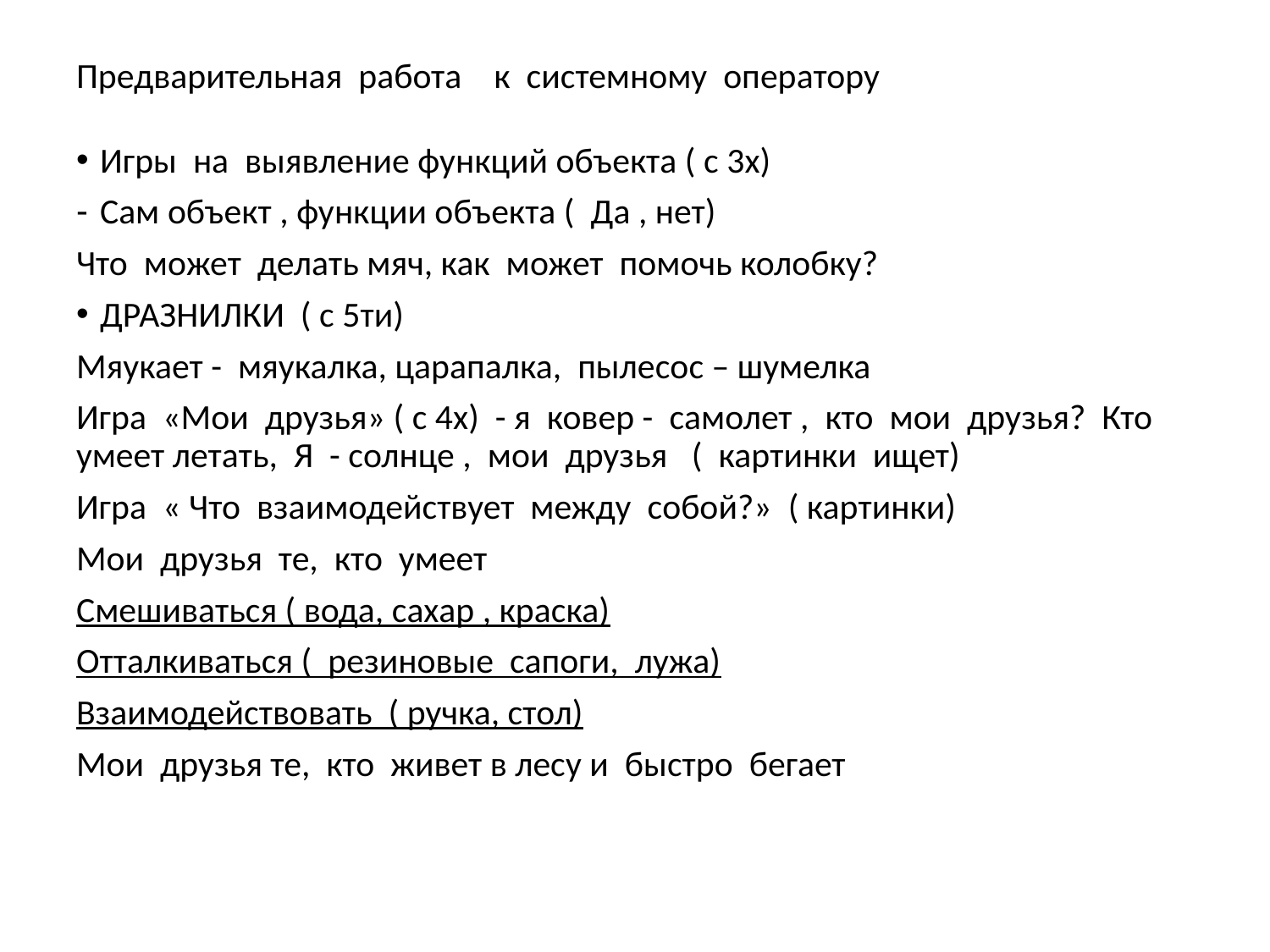

# Предварительная  работа    к  системному  оператору
Игры  на  выявление функций объекта ( с 3х)
Сам объект , функции объекта (  Да , нет)
Что  может  делать мяч, как  может  помочь колобку?
ДРАЗНИЛКИ  ( с 5ти)
Мяукает -  мяукалка, царапалка,  пылесос – шумелка
Игра  «Мои  друзья» ( с 4х)  - я  ковер -  самолет ,  кто  мои  друзья?  Кто  умеет летать,  Я  - солнце ,  мои  друзья   (  картинки  ищет)
Игра  « Что  взаимодействует  между  собой?»  ( картинки)
Мои  друзья  те,  кто  умеет
Смешиваться ( вода, сахар , краска)
Отталкиваться (  резиновые  сапоги,  лужа)
Взаимодействовать  ( ручка, стол)
Мои  друзья те,  кто  живет в лесу и  быстро  бегает